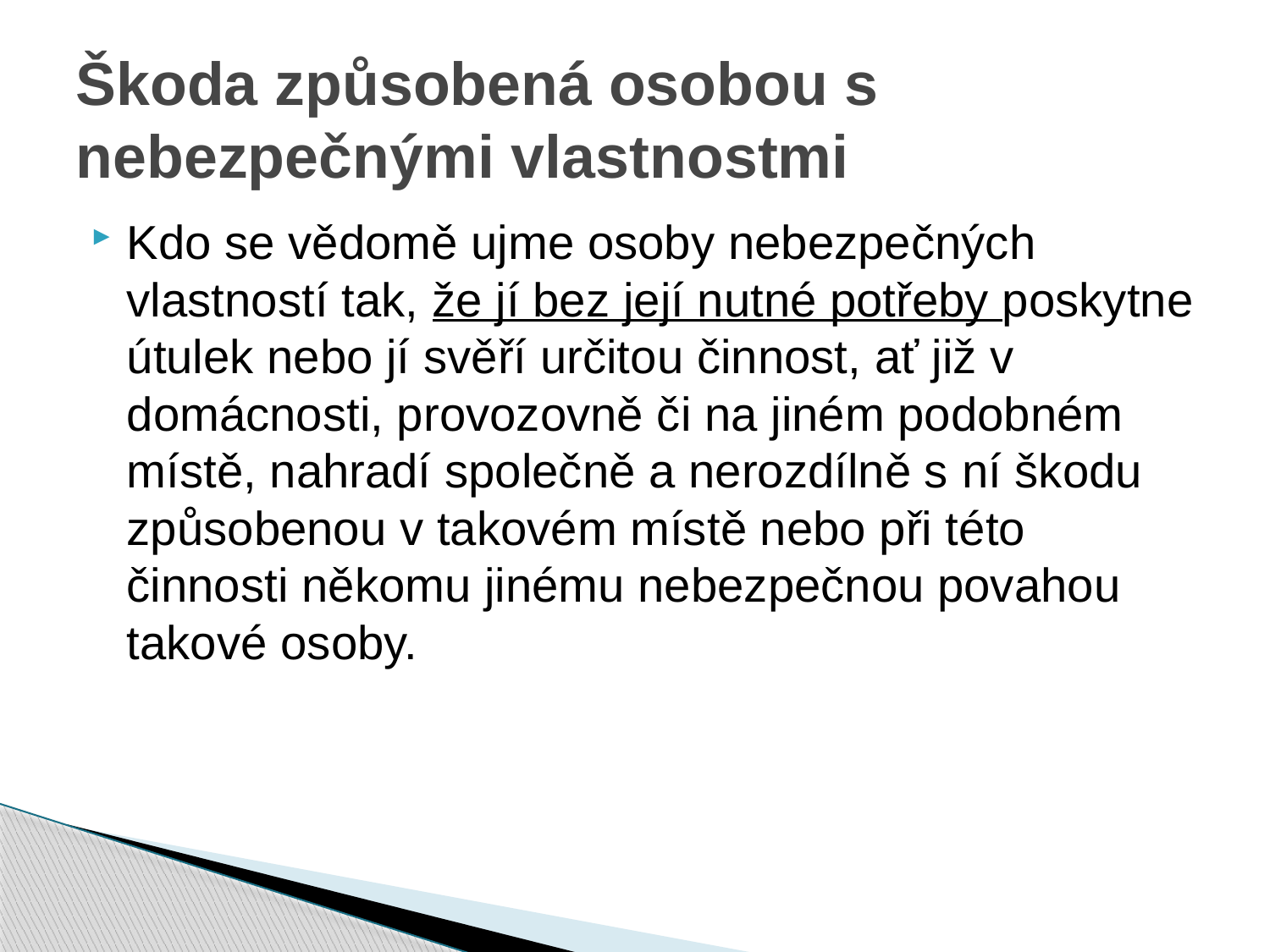

# Škoda způsobená osobou s nebezpečnými vlastnostmi
Kdo se vědomě ujme osoby nebezpečných vlastností tak, že jí bez její nutné potřeby poskytne útulek nebo jí svěří určitou činnost, ať již v domácnosti, provozovně či na jiném podobném místě, nahradí společně a nerozdílně s ní škodu způsobenou v takovém místě nebo při této činnosti někomu jinému nebezpečnou povahou takové osoby.